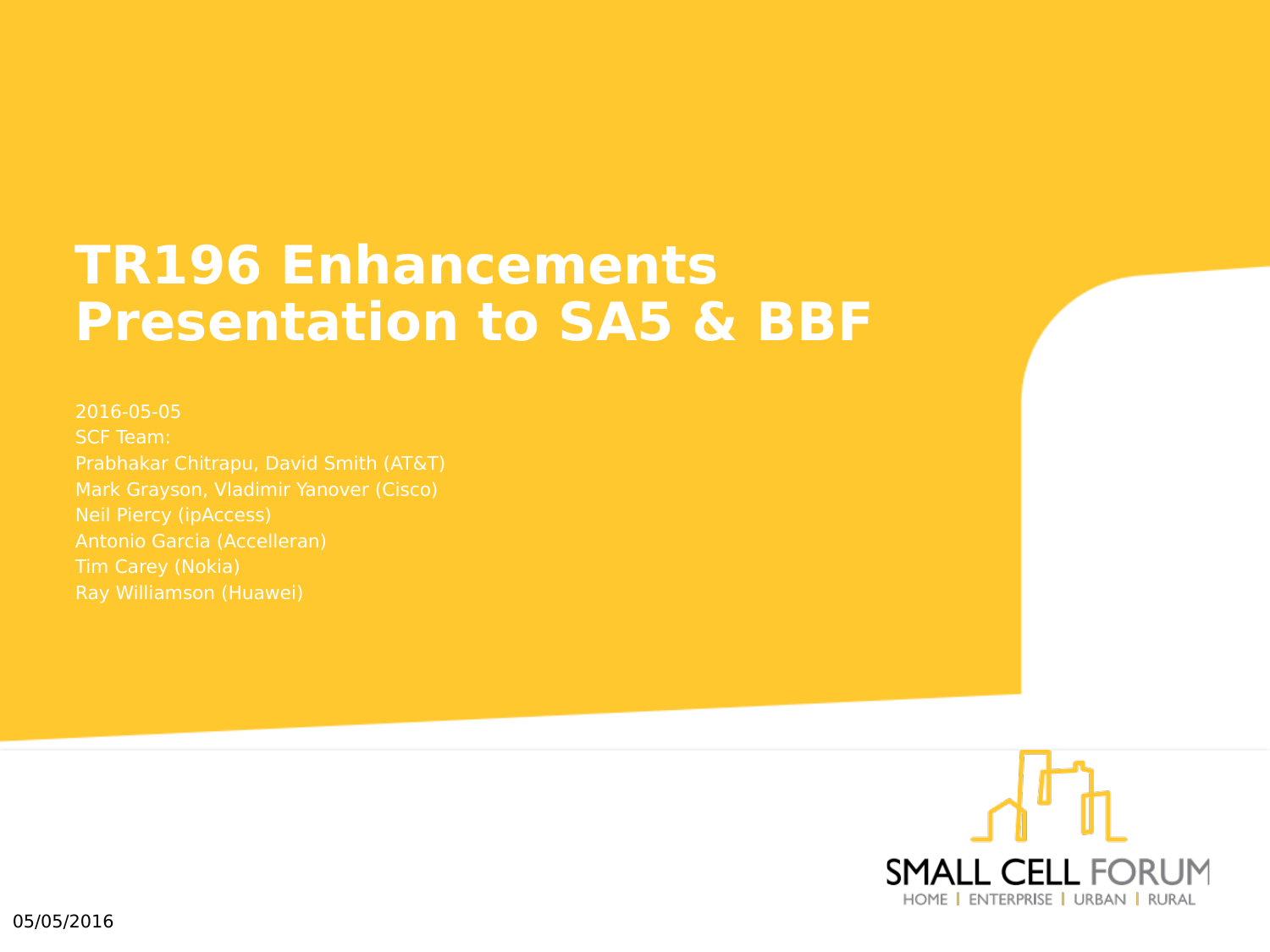

# TR196 Enhancements Presentation to SA5 & BBF

2016-05-05
SCF Team:
Prabhakar Chitrapu, David Smith (AT&T)
Mark Grayson, Vladimir Yanover (Cisco)
Neil Piercy (ipAccess)
Antonio Garcia (Accelleran)
Tim Carey (Nokia)
Ray Williamson (Huawei)
05/05/2016